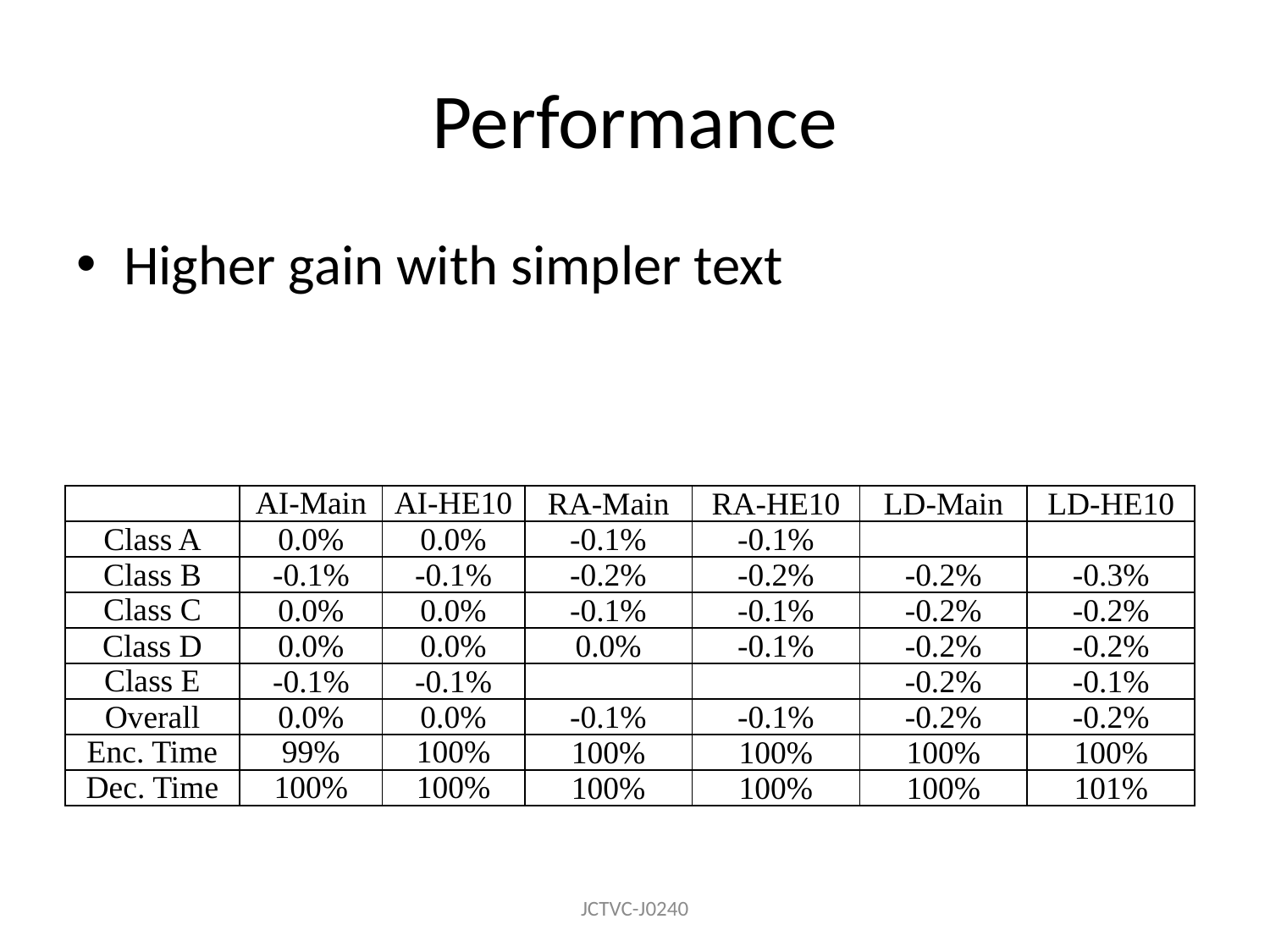

# Performance
Higher gain with simpler text
|  | AI-Main | AI-HE10 | RA-Main | RA-HE10 | LD-Main | LD-HE10 |
| --- | --- | --- | --- | --- | --- | --- |
| Class A | 0.0% | 0.0% | -0.1% | -0.1% |  |  |
| Class B | -0.1% | -0.1% | -0.2% | -0.2% | -0.2% | -0.3% |
| Class C | 0.0% | 0.0% | -0.1% | -0.1% | -0.2% | -0.2% |
| Class D | 0.0% | 0.0% | 0.0% | -0.1% | -0.2% | -0.2% |
| Class E | -0.1% | -0.1% |  |  | -0.2% | -0.1% |
| Overall | 0.0% | 0.0% | -0.1% | -0.1% | -0.2% | -0.2% |
| Enc. Time | 99% | 100% | 100% | 100% | 100% | 100% |
| Dec. Time | 100% | 100% | 100% | 100% | 100% | 101% |
JCTVC-J0240